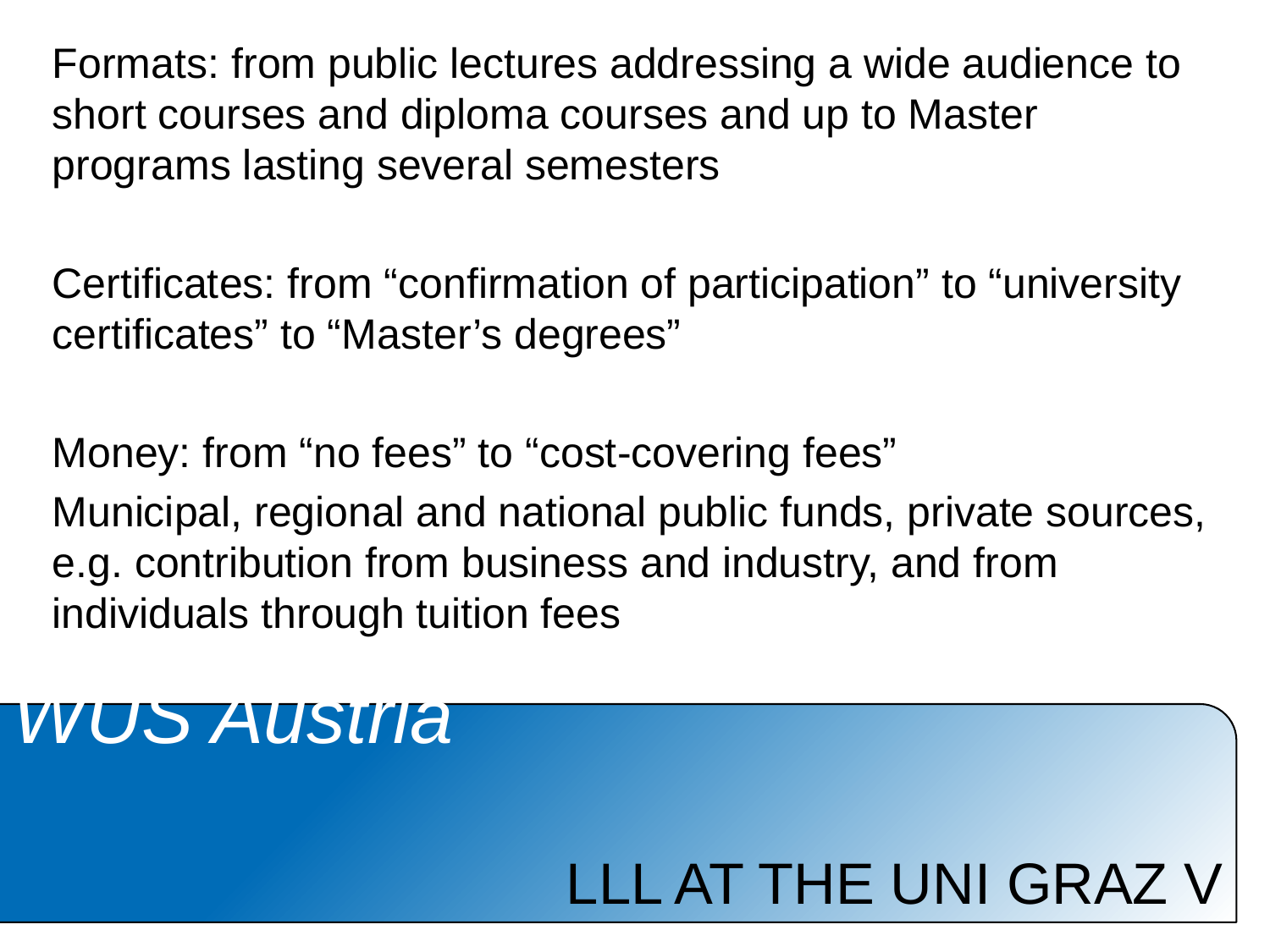

Formats: from public lectures addressing a wide audience to short courses and diploma courses and up to Master programs lasting several semesters

Certificates: from “confirmation of participation” to “university certificates” to “Master’s degrees”

Money: from “no fees” to “cost-covering fees”
Municipal, regional and national public funds, private sources, e.g. contribution from business and industry, and from individuals through tuition fees

# LLL AT THE UNI GRAZ V